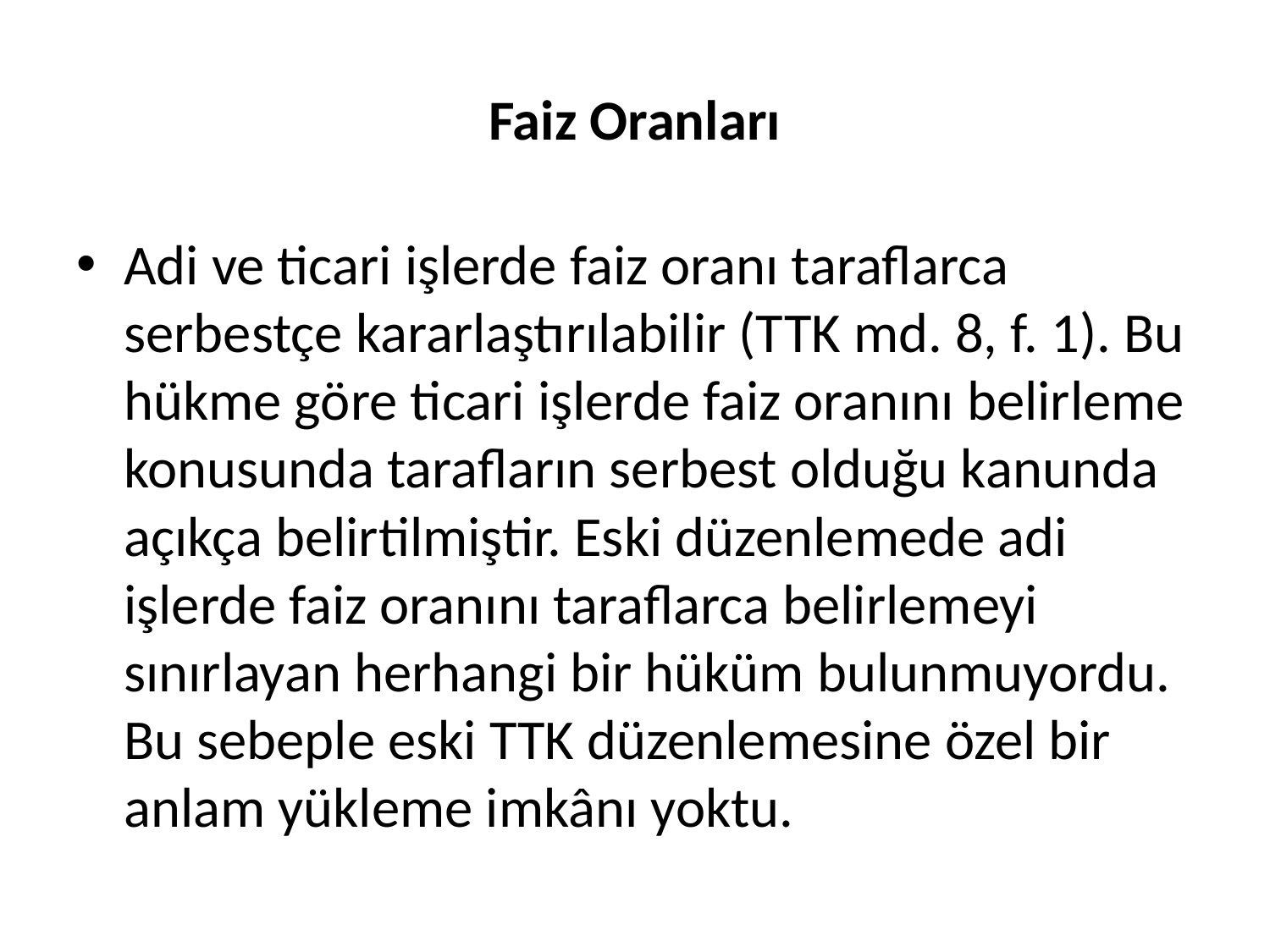

# Faiz Oranları
Adi ve ticari işlerde faiz oranı taraflarca serbestçe kararlaştırılabilir (TTK md. 8, f. 1). Bu hükme göre ticari işlerde faiz oranını belirleme konusunda tarafların serbest olduğu kanunda açıkça belirtilmiştir. Eski düzenlemede adi işlerde faiz oranını taraflarca belirlemeyi sınırlayan herhangi bir hüküm bulunmuyordu. Bu sebeple eski TTK düzenlemesine özel bir anlam yükleme imkânı yoktu.